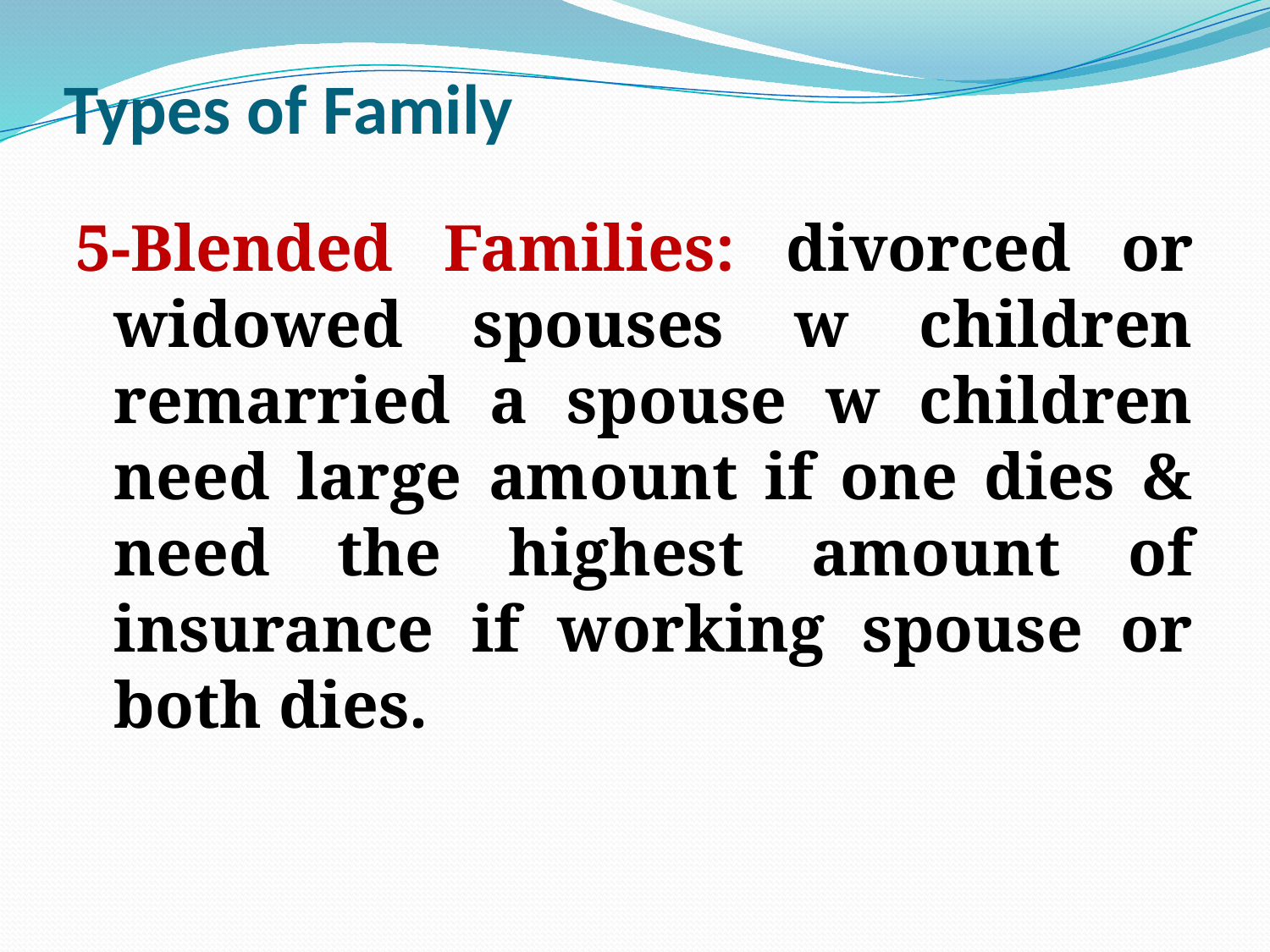

# Types of Family
5-Blended Families: divorced or widowed spouses w children remarried a spouse w children need large amount if one dies & need the highest amount of insurance if working spouse or both dies.